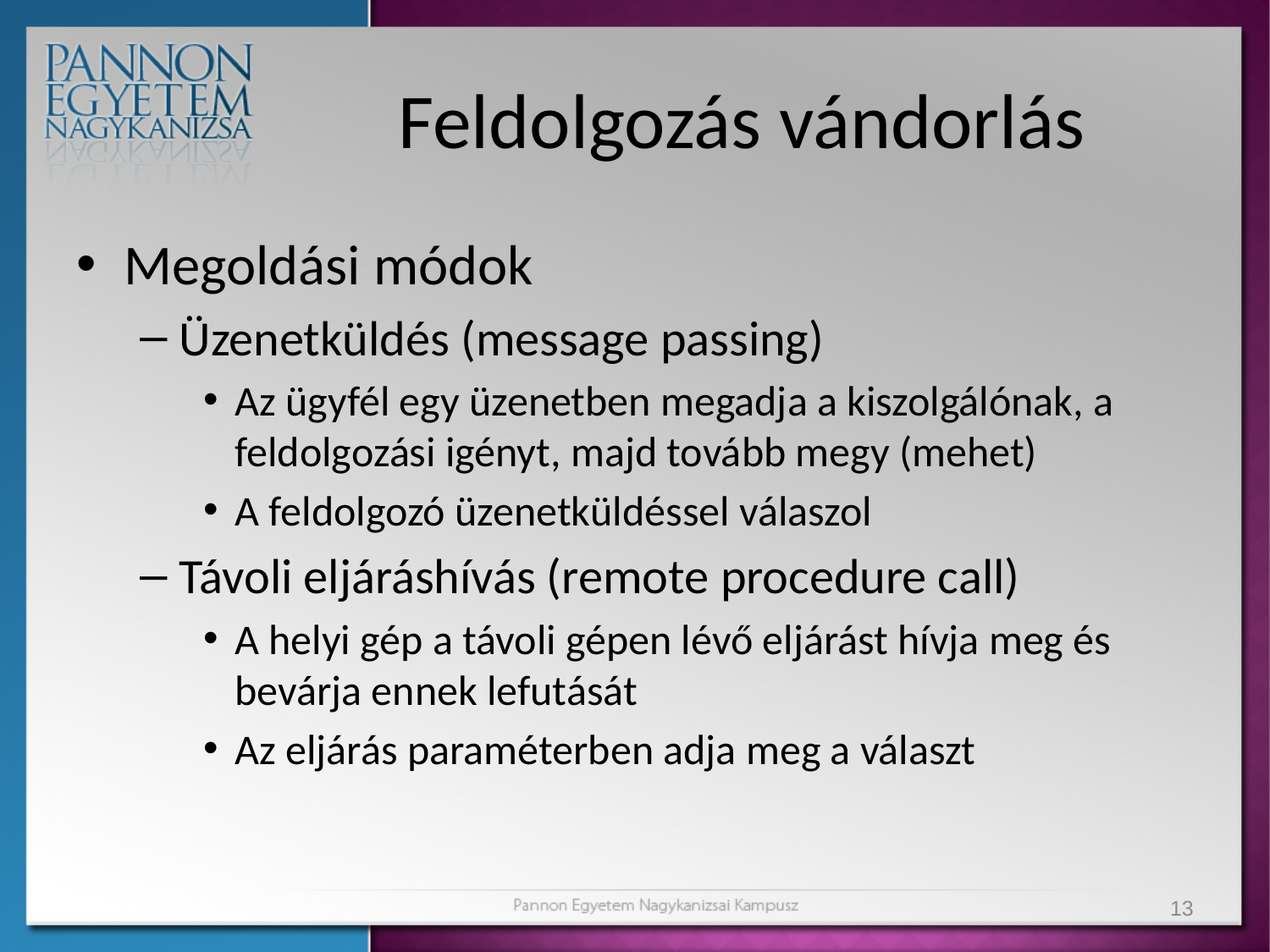

# Feldolgozás vándorlás
Megoldási módok
Üzenetküldés (message passing)
Az ügyfél egy üzenetben megadja a kiszolgálónak, a feldolgozási igényt, majd tovább megy (mehet)
A feldolgozó üzenetküldéssel válaszol
Távoli eljáráshívás (remote procedure call)
A helyi gép a távoli gépen lévő eljárást hívja meg és bevárja ennek lefutását
Az eljárás paraméterben adja meg a választ
13